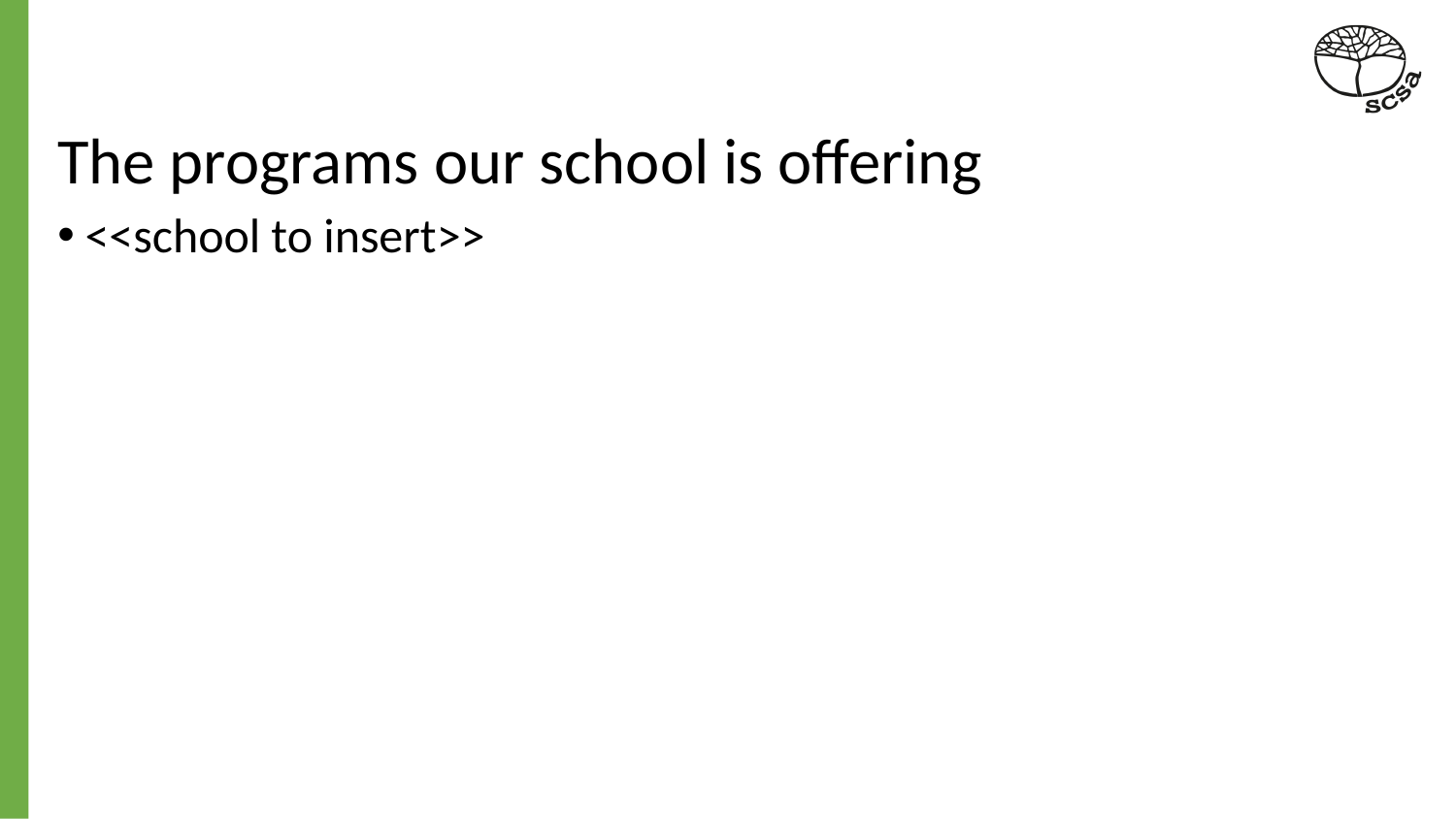

# The programs our school is offering
<<school to insert>>